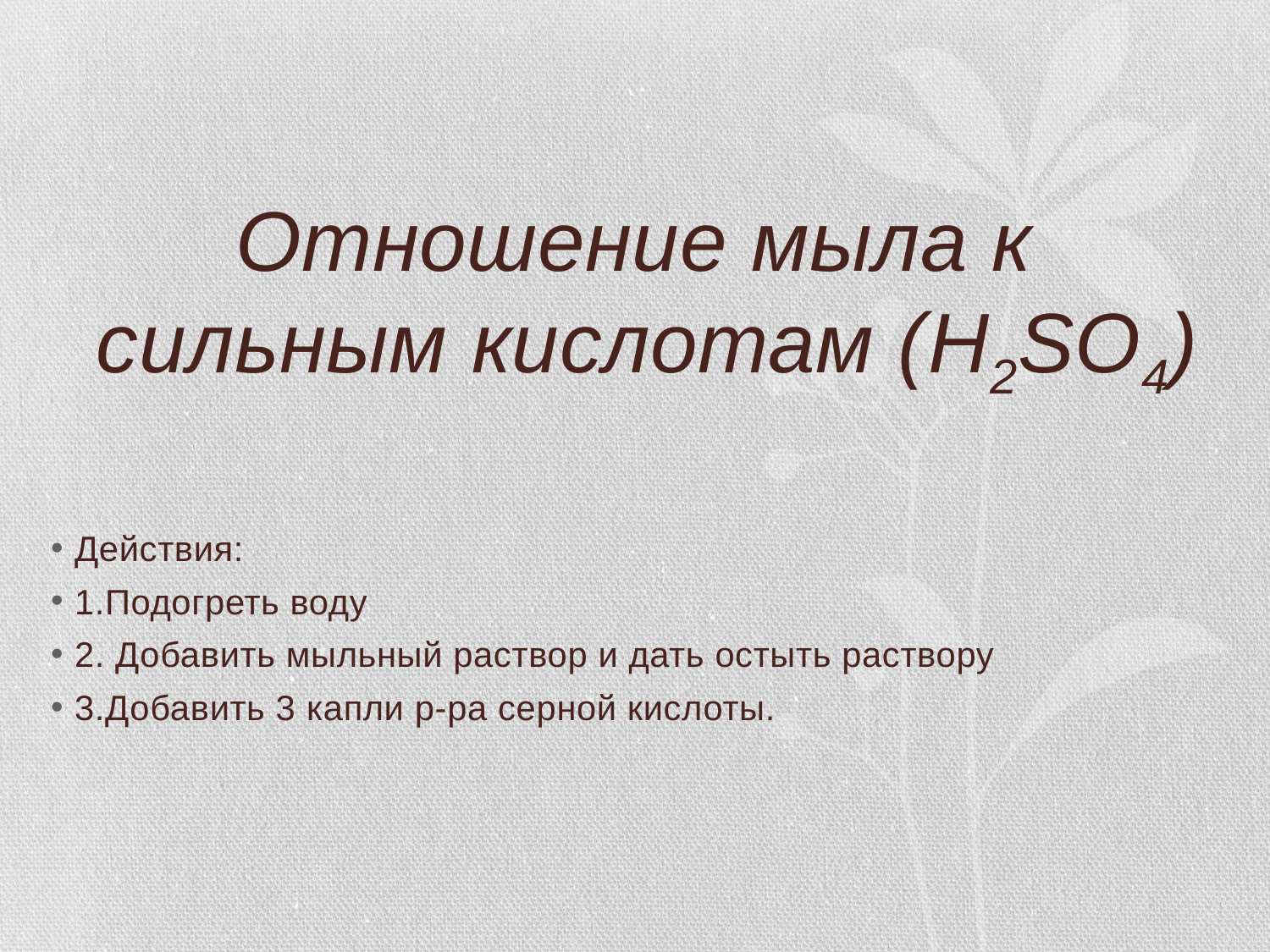

Отношение мыла к сильным кислотам (H2SO4)

Действия:
1.Подогреть воду
2. Добавить мыльный раствор и дать остыть раствору
3.Добавить 3 капли р-ра серной кислоты.